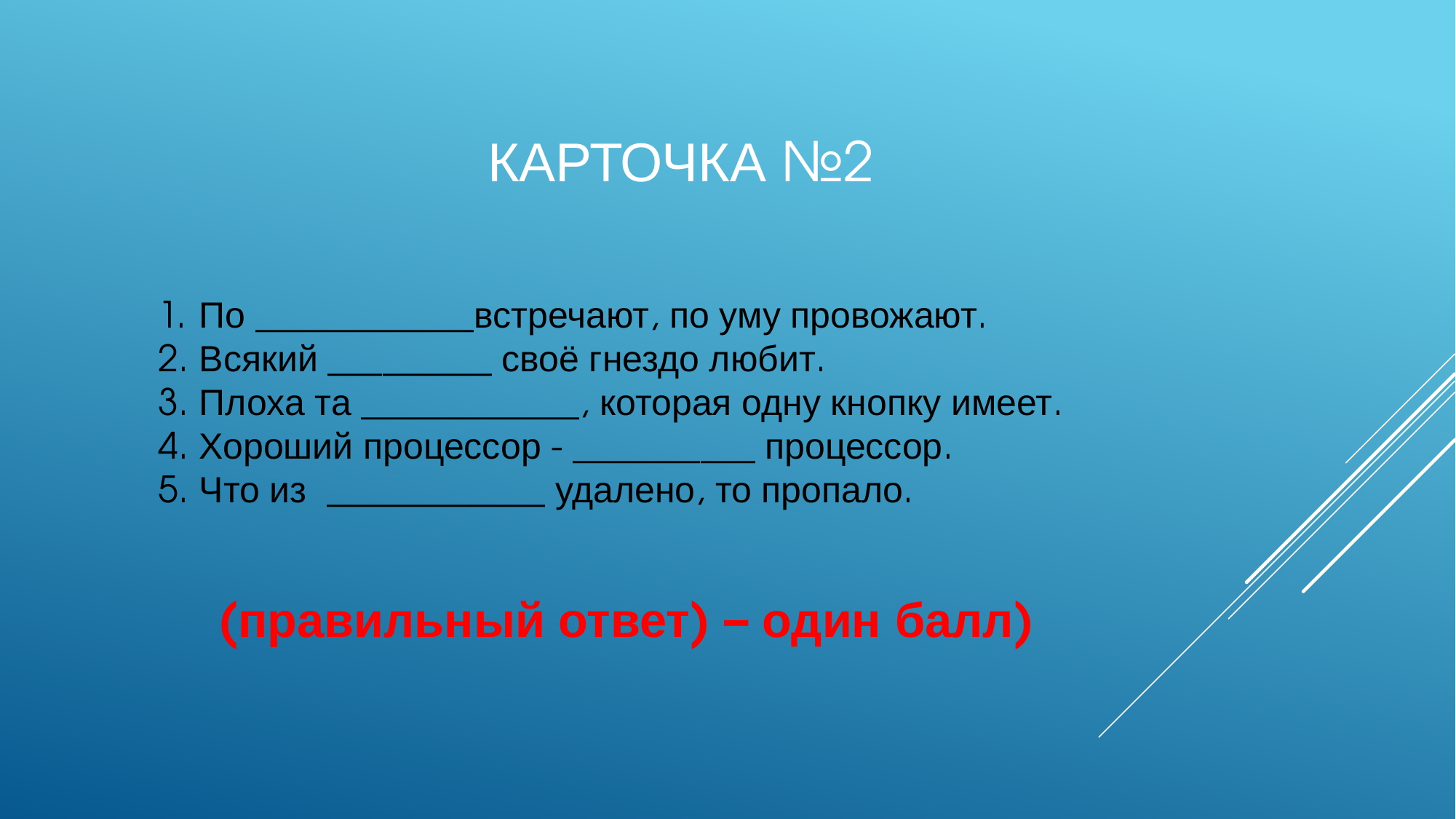

# Карточка №2
По ____________встречают, по уму провожают.
Всякий _________ своё гнездо любит.
Плоха та ____________, которая одну кнопку имеет.
Хороший процессор - __________ процессор.
Что из  ____________ удалено, то пропало.

 (правильный ответ) – один балл)